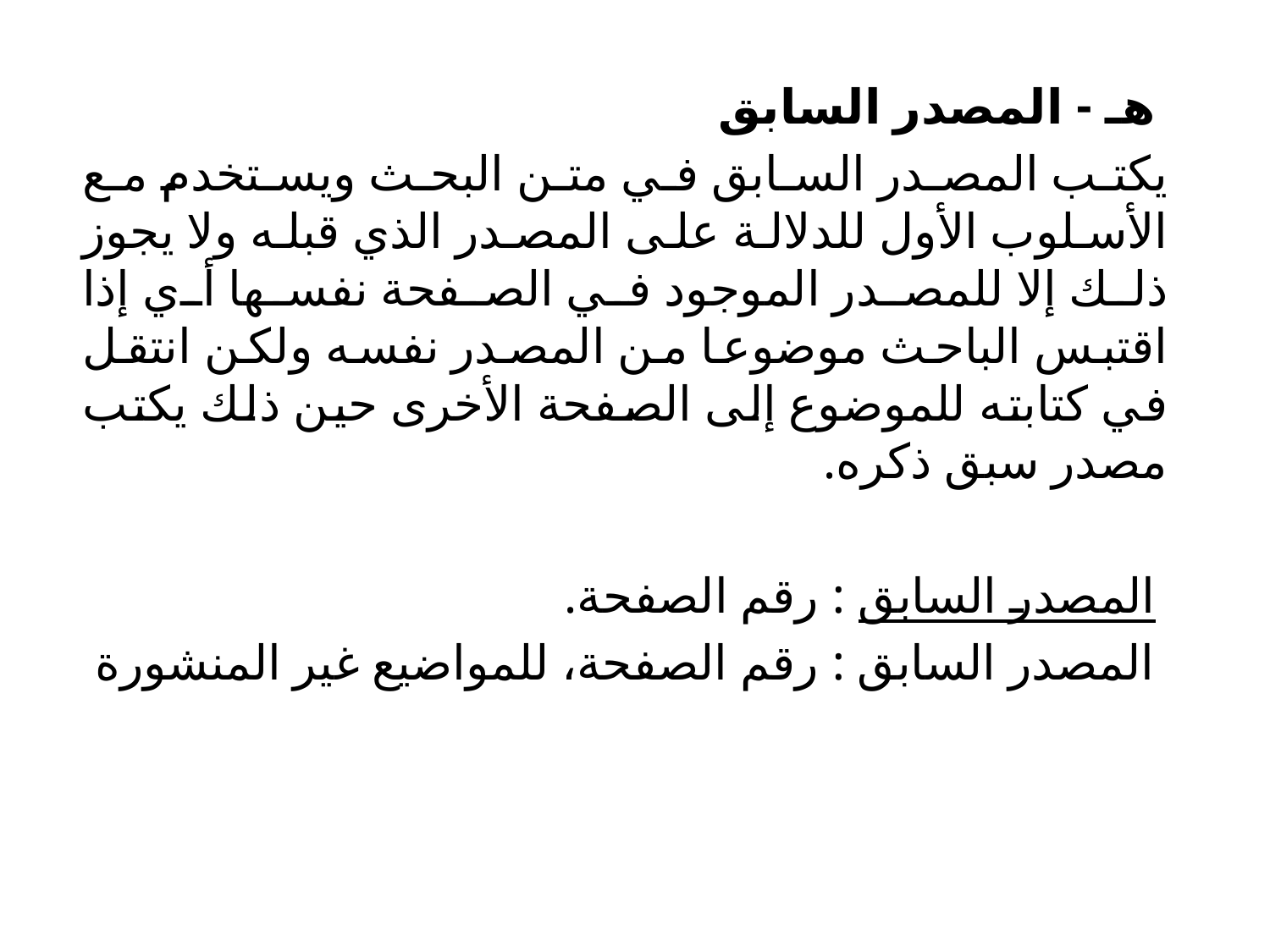

هـ - المصدر السابق
يكتب المصدر السابق في متن البحث ويستخدم مع الأسلوب الأول للدلالة على المصدر الذي قبله ولا يجوز ذلك إلا للمصدر الموجود في الصفحة نفسها أي إذا اقتبس الباحث موضوعا من المصدر نفسه ولكن انتقل في كتابته للموضوع إلى الصفحة الأخرى حين ذلك يكتب مصدر سبق ذكره.

 المصدر السابق : رقم الصفحة.
 المصدر السابق : رقم الصفحة، للمواضيع غير المنشورة